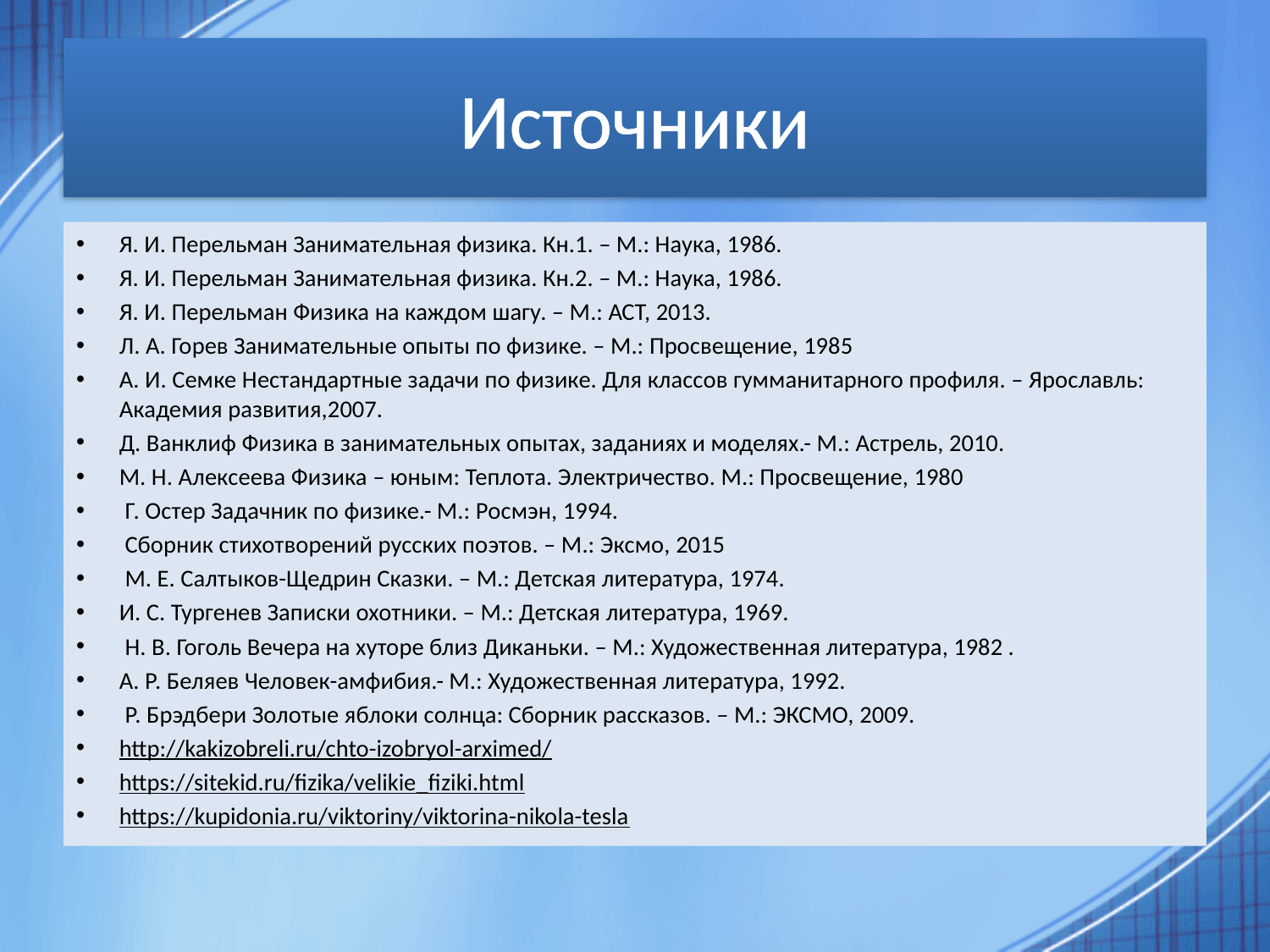

# Источники
Я. И. Перельман Занимательная физика. Кн.1. – М.: Наука, 1986.
Я. И. Перельман Занимательная физика. Кн.2. – М.: Наука, 1986.
Я. И. Перельман Физика на каждом шагу. – М.: АСТ, 2013.
Л. А. Горев Занимательные опыты по физике. – М.: Просвещение, 1985
А. И. Семке Нестандартные задачи по физике. Для классов гумманитарного профиля. – Ярославль: Академия развития,2007.
Д. Ванклиф Физика в занимательных опытах, заданиях и моделях.- М.: Астрель, 2010.
М. Н. Алексеева Физика – юным: Теплота. Электричество. М.: Просвещение, 1980
 Г. Остер Задачник по физике.- М.: Росмэн, 1994.
 Сборник стихотворений русских поэтов. – М.: Эксмо, 2015
 М. Е. Салтыков-Щедрин Сказки. – М.: Детская литература, 1974.
И. С. Тургенев Записки охотники. – М.: Детская литература, 1969.
 Н. В. Гоголь Вечера на хуторе близ Диканьки. – М.: Художественная литература, 1982 .
А. Р. Беляев Человек-амфибия.- М.: Художественная литература, 1992.
 Р. Брэдбери Золотые яблоки солнца: Сборник рассказов. – М.: ЭКСМО, 2009.
http://kakizobreli.ru/chto-izobryol-arximed/
https://sitekid.ru/fizika/velikie_fiziki.html
https://kupidonia.ru/viktoriny/viktorina-nikola-tesla